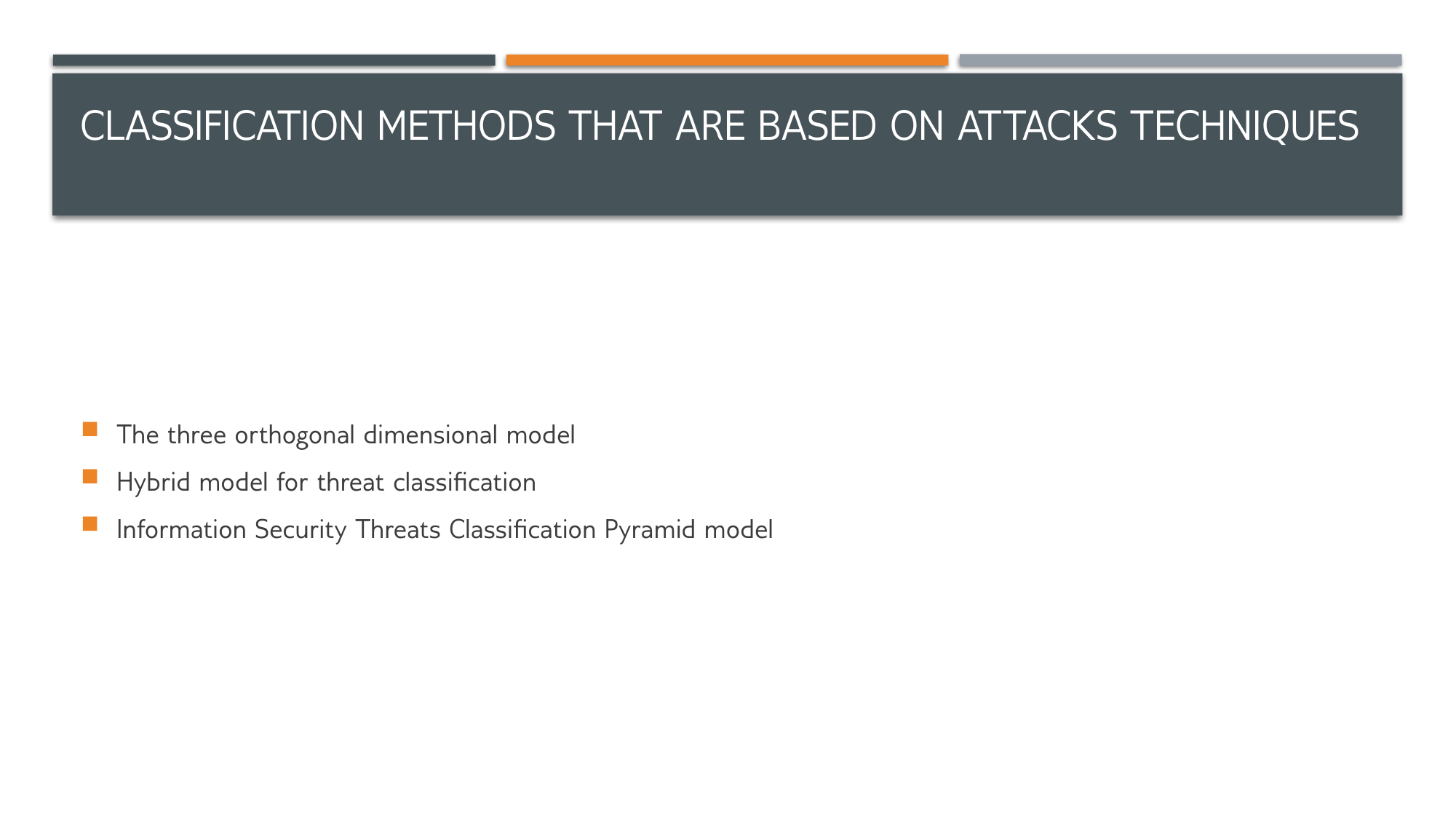

# Classification methods that are based on attacks techniques
The three orthogonal dimensional model
Hybrid model for threat classification
Information Security Threats Classification Pyramid model